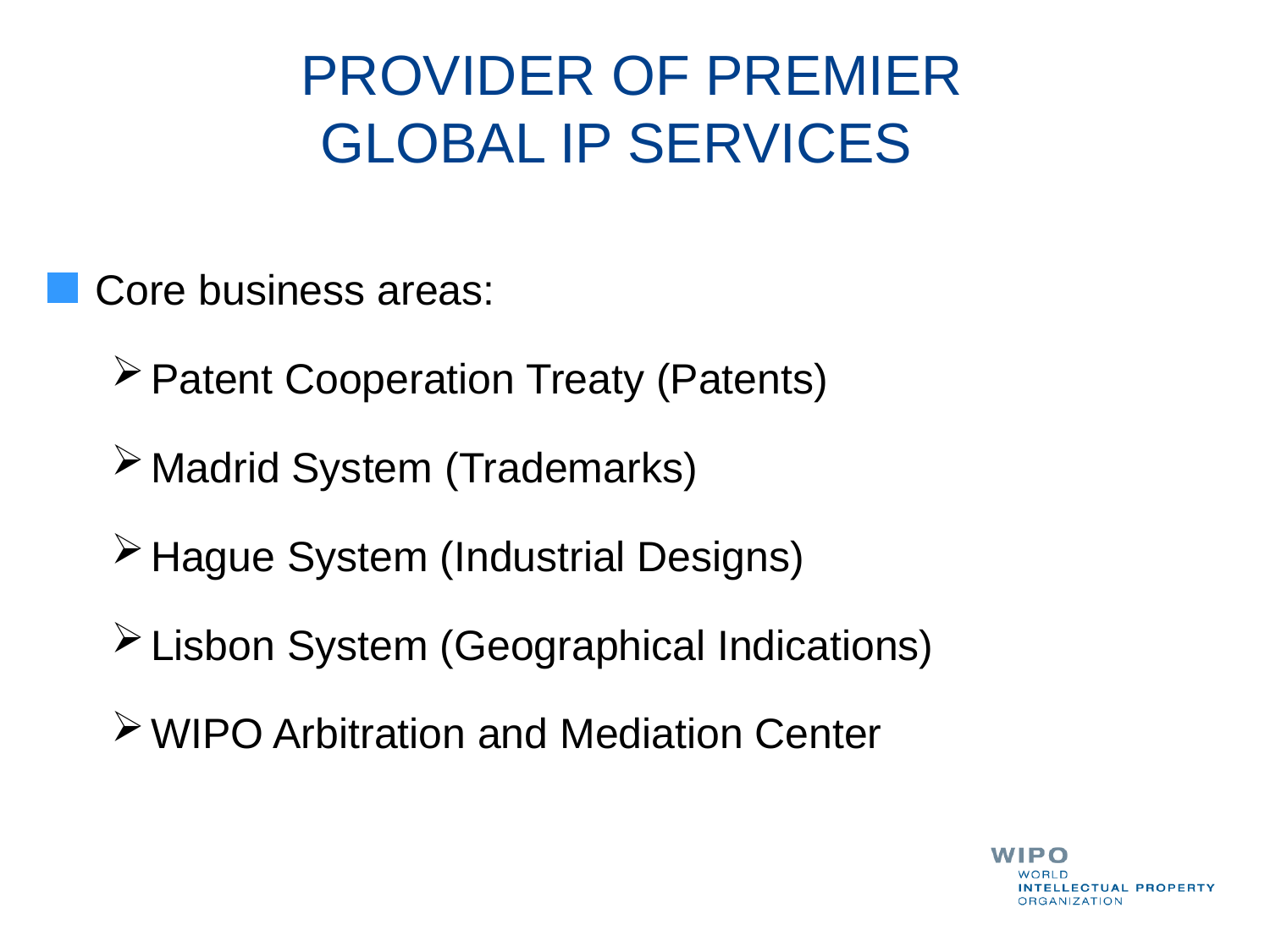

# PROVIDER OF PREMIER GLOBAL IP SERVICES
Core business areas:

Patent Cooperation Treaty (Patents)

Madrid System (Trademarks)

Hague System (Industrial Designs)

Lisbon System (Geographical Indications)

WIPO Arbitration and Mediation Center